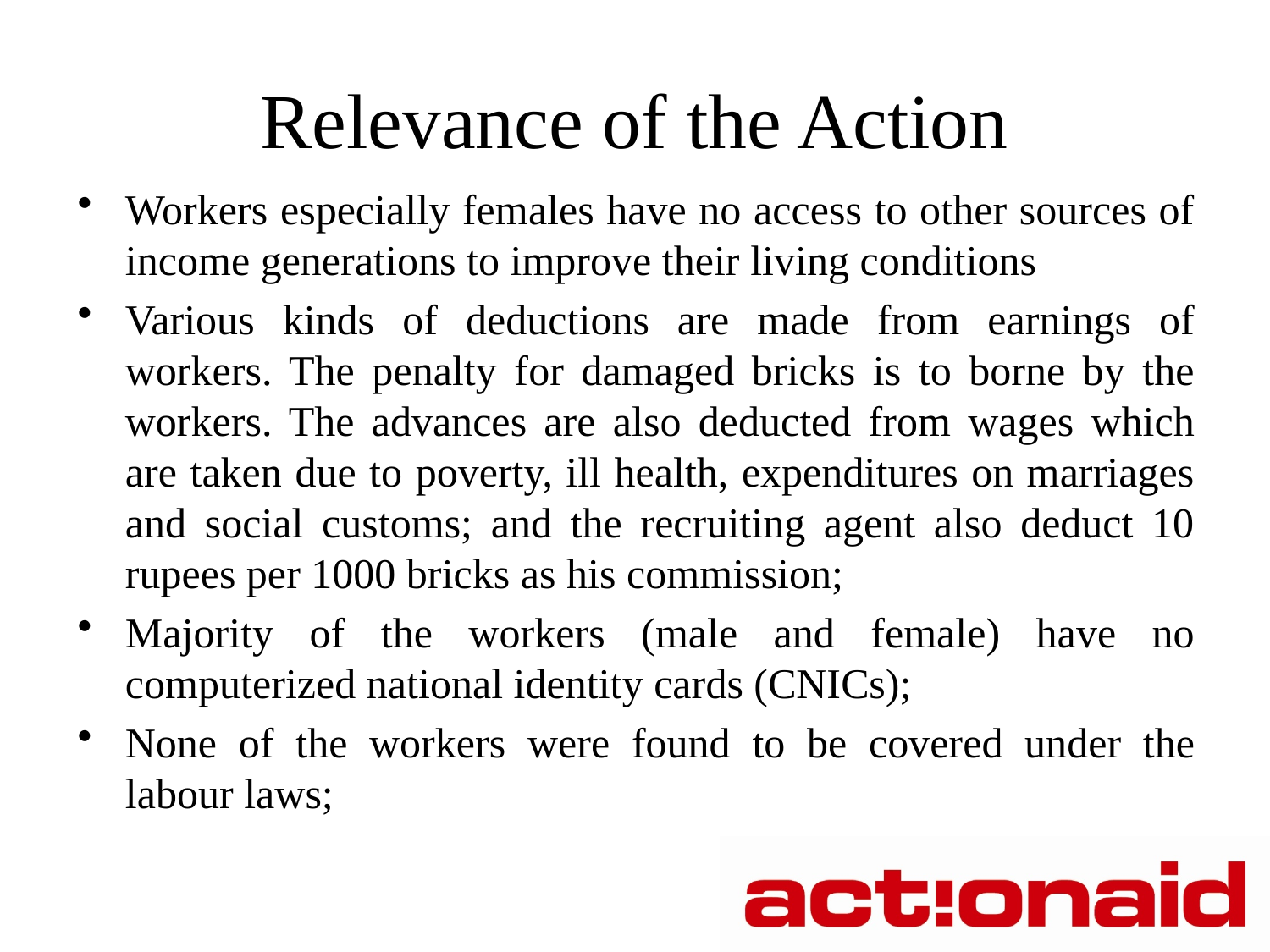

# Relevance of the Action
Workers especially females have no access to other sources of income generations to improve their living conditions
Various kinds of deductions are made from earnings of workers. The penalty for damaged bricks is to borne by the workers. The advances are also deducted from wages which are taken due to poverty, ill health, expenditures on marriages and social customs; and the recruiting agent also deduct 10 rupees per 1000 bricks as his commission;
Majority of the workers (male and female) have no computerized national identity cards (CNICs);
None of the workers were found to be covered under the labour laws;